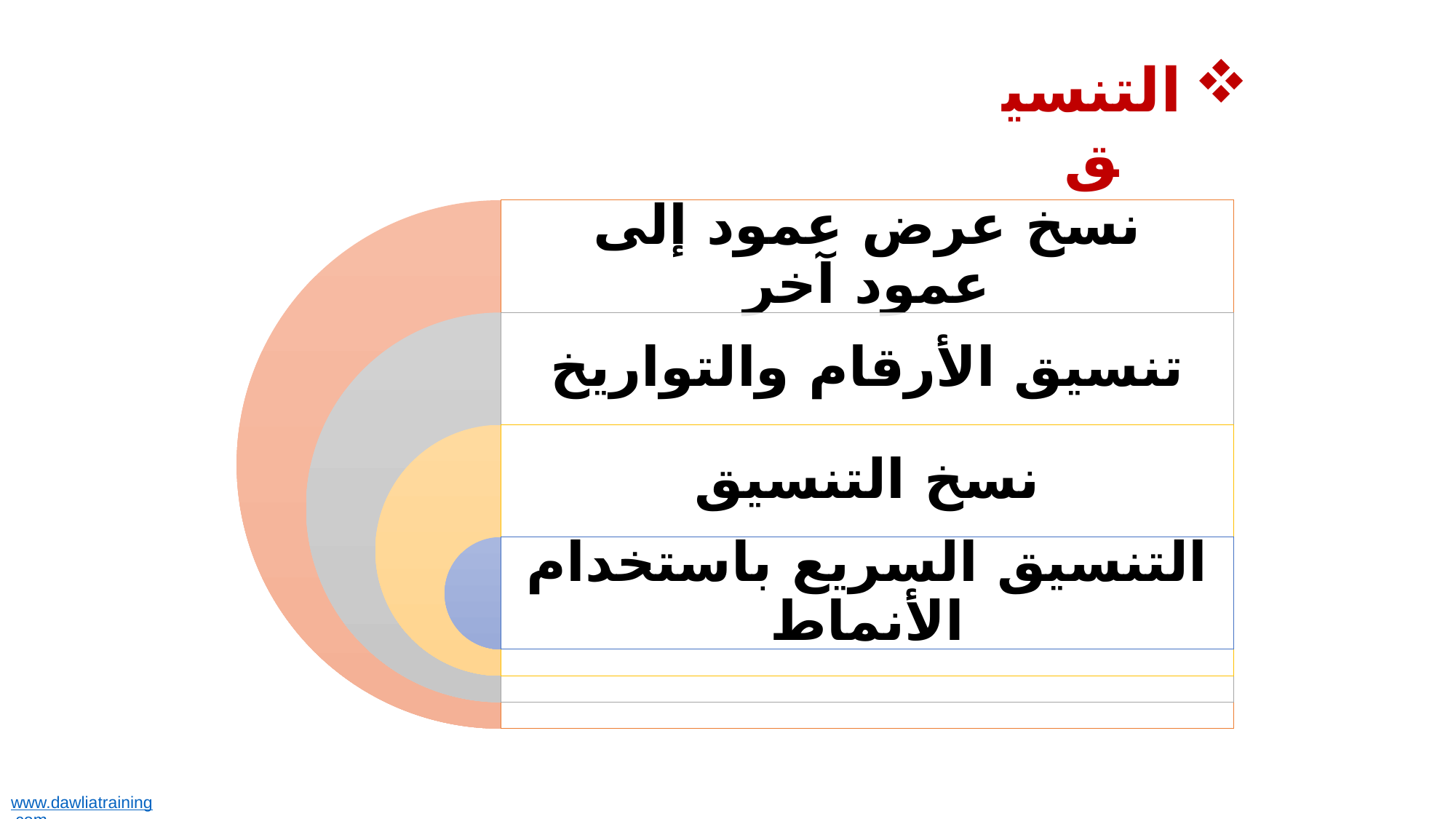

# التنسيق
نسخ عرض عمود إلى عمود آخر
تنسيق الأرقام والتواريخ
نسخ التنسيق
التنسيق السريع باستخدام الأنماط
www.dawliatraining.com